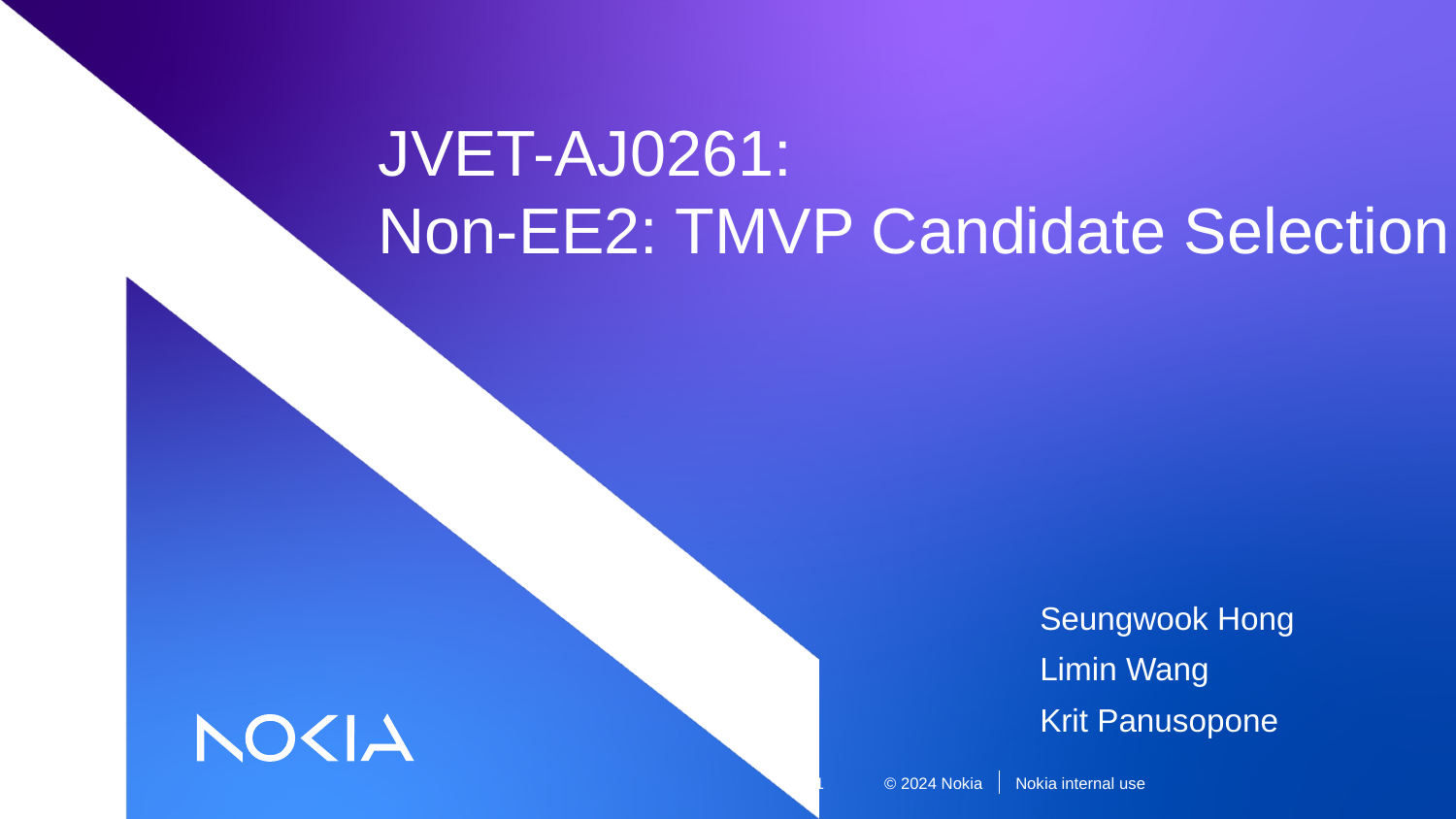

# JVET-AJ0261: Non-EE2: TMVP Candidate Selection
Seungwook Hong
Limin Wang
Krit Panusopone
Nokia internal use